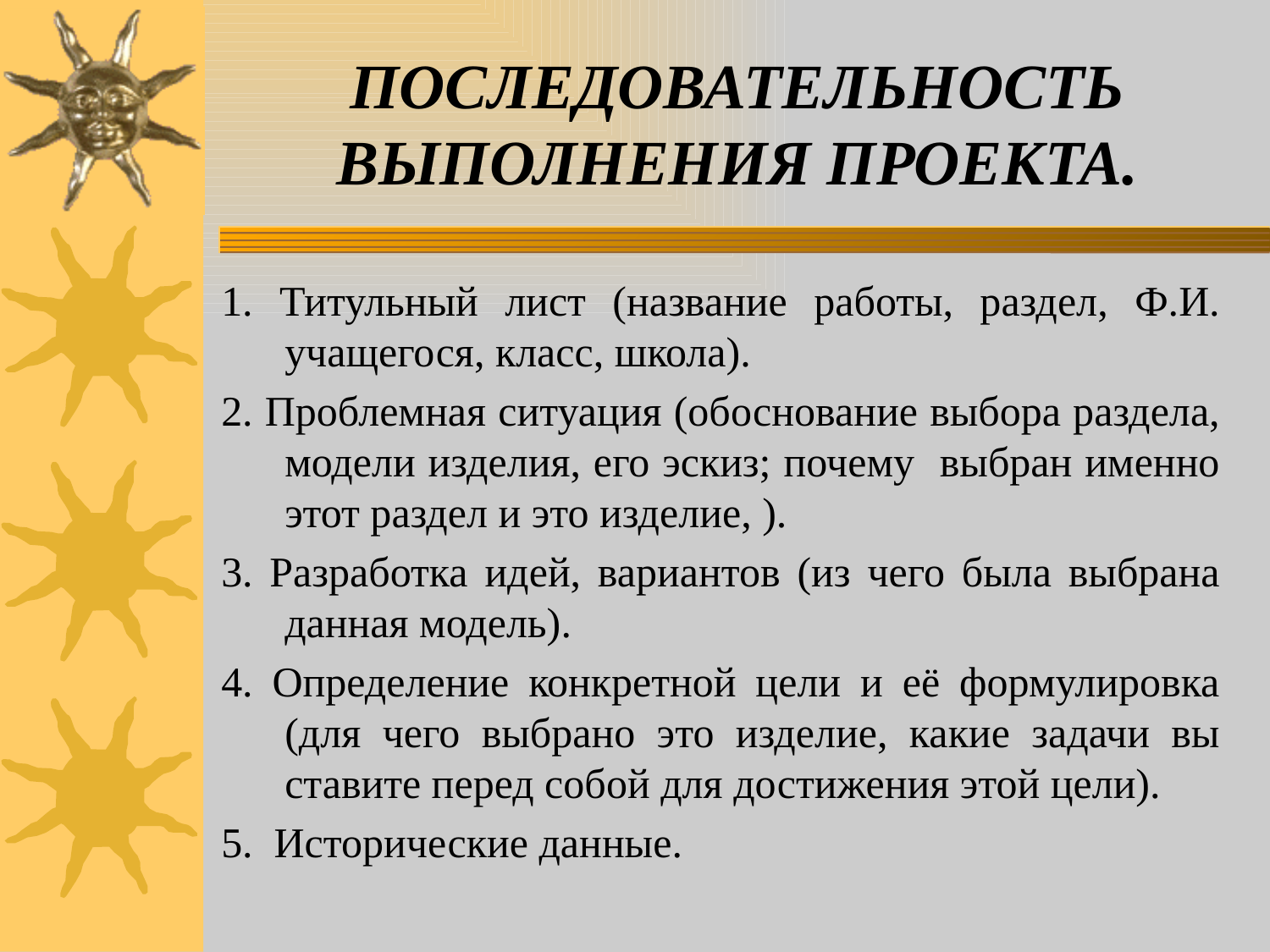

# Последовательность выполнения проекта.
1. Титульный лист (название работы, раздел, Ф.И. учащегося, класс, школа).
2. Проблемная ситуация (обоснование выбора раздела, модели изделия, его эскиз; почему  выбран именно этот раздел и это изделие, ).
3. Разработка идей, вариантов (из чего была выбрана данная модель).
4. Определение конкретной цели и её формулировка (для чего выбрано это изделие, какие задачи вы ставите перед собой для достижения этой цели).
5.  Исторические данные.